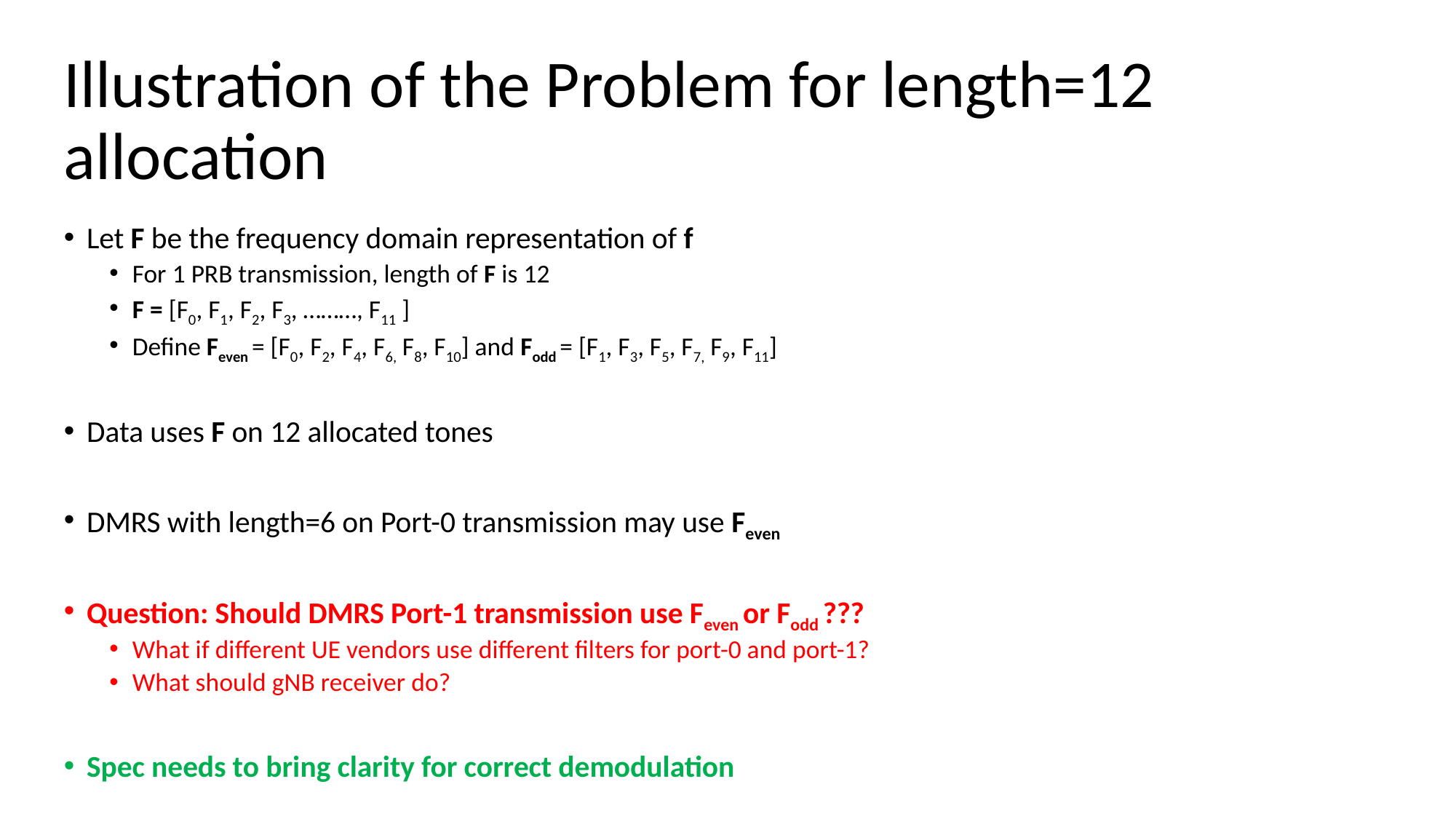

# Illustration of the Problem for length=12 allocation
Let F be the frequency domain representation of f
For 1 PRB transmission, length of F is 12
F = [F0, F1, F2, F3, ………, F11 ]
Define Feven = [F0, F2, F4, F6, F8, F10] and Fodd = [F1, F3, F5, F7, F9, F11]

Data uses F on 12 allocated tones

DMRS with length=6 on Port-0 transmission may use Feven

Question: Should DMRS Port-1 transmission use Feven or Fodd ???
What if different UE vendors use different filters for port-0 and port-1?
What should gNB receiver do?

Spec needs to bring clarity for correct demodulation